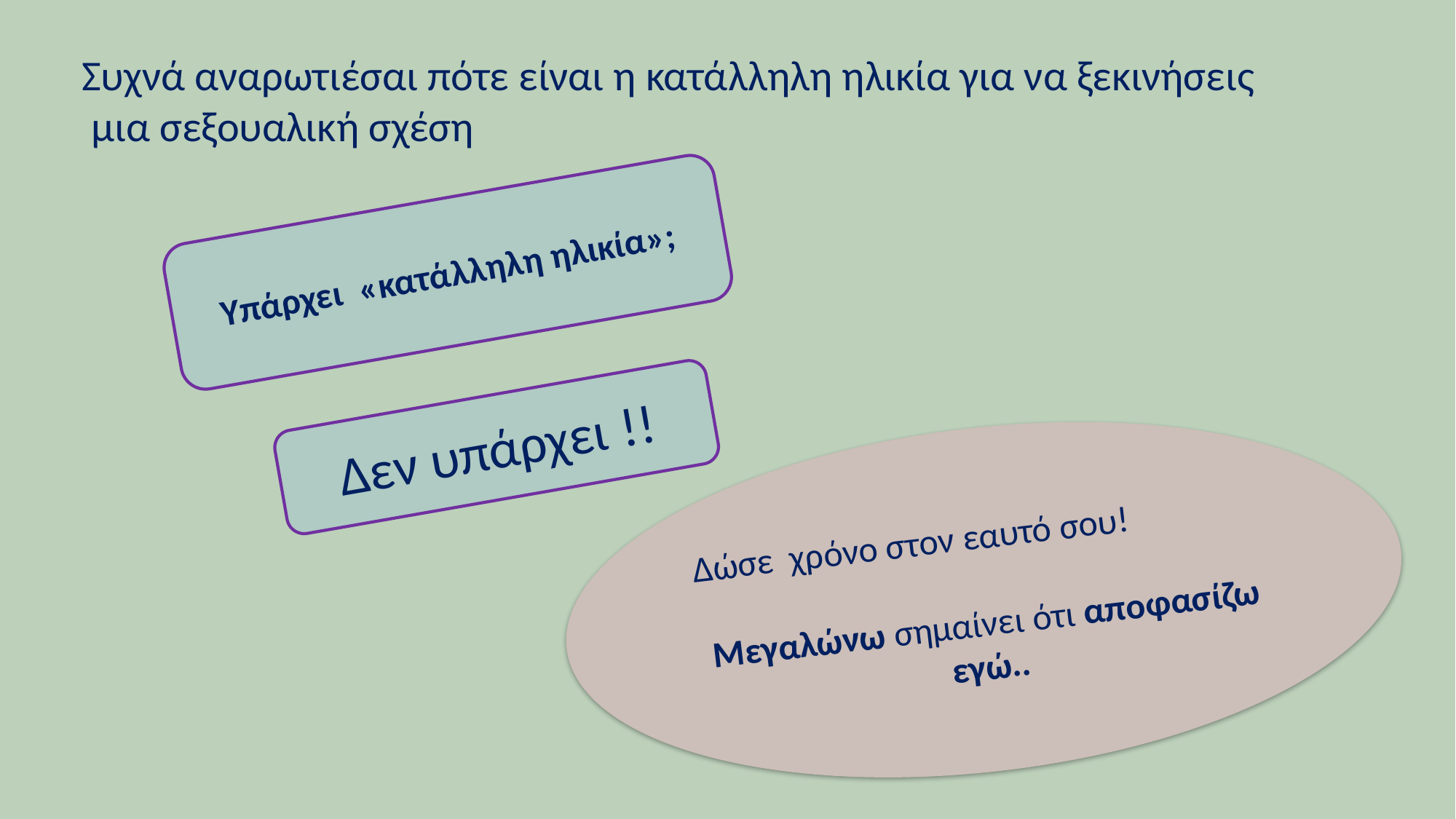

Συχνά αναρωτιέσαι πότε είναι η κατάλληλη ηλικία για να ξεκινήσεις  μια σεξουαλική σχέση
Υπάρχει  «κατάλληλη ηλικία»;
Δεν υπάρχει !!
Δώσε  χρόνο στον εαυτό σου!

Μεγαλώνω σημαίνει ότι αποφασίζω εγώ..